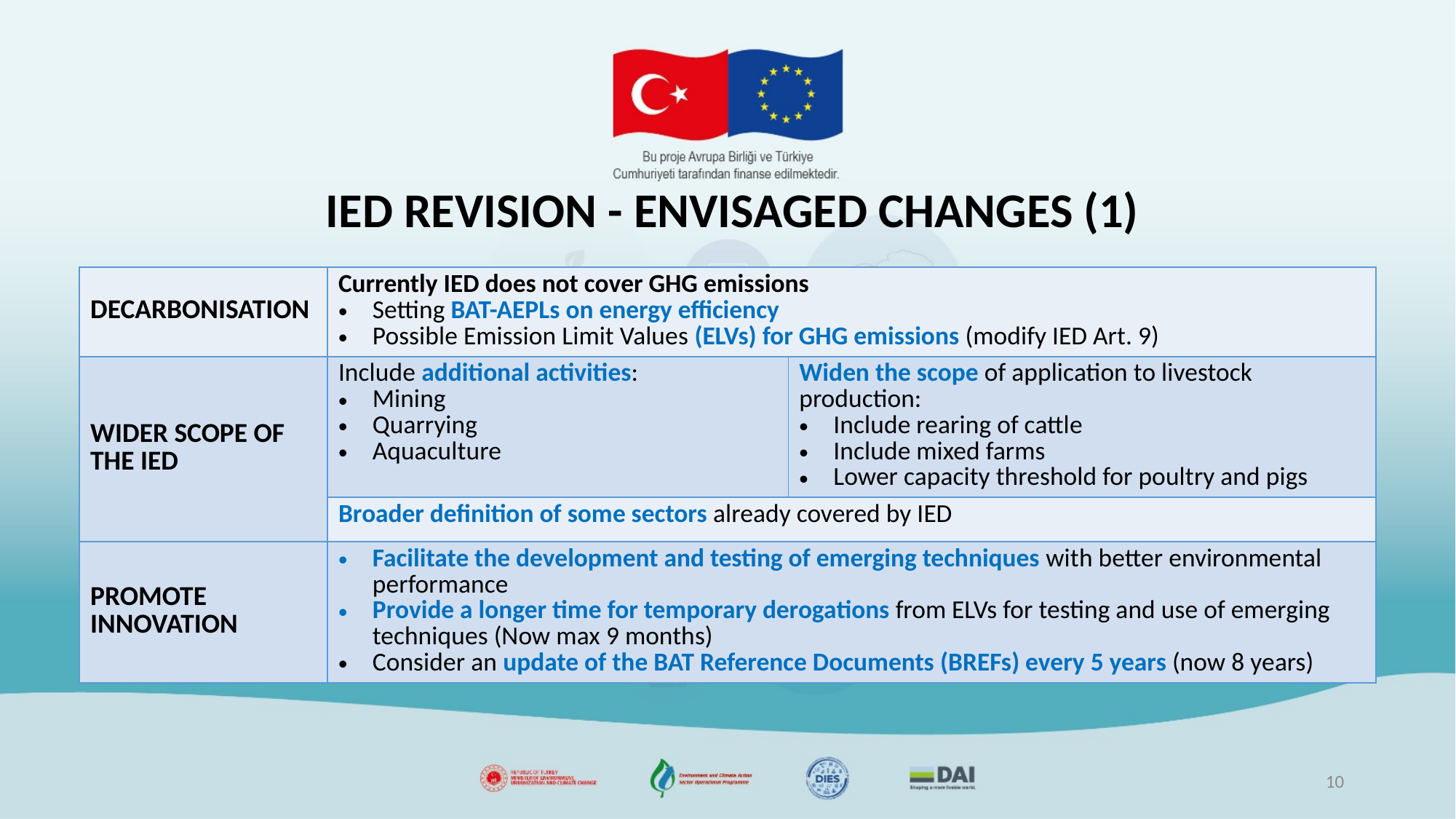

# IED REVISION - ENVISAGED CHANGES (1)
| DECARBONISATION | Currently IED does not cover GHG emissions Setting BAT-AEPLs on energy efficiency Possible Emission Limit Values (ELVs) for GHG emissions (modify IED Art. 9) |  |
| --- | --- | --- |
| WIDER SCOPE OF THE IED | Include additional activities: Mining Quarrying Aquaculture | Widen the scope of application to livestock production: Include rearing of cattle Include mixed farms Lower capacity threshold for poultry and pigs |
|  | Broader definition of some sectors already covered by IED |  |
| PROMOTE INNOVATION | Facilitate the development and testing of emerging techniques with better environmental performance Provide a longer time for temporary derogations from ELVs for testing and use of emerging techniques (Now max 9 months) Consider an update of the BAT Reference Documents (BREFs) every 5 years (now 8 years) |  |

10